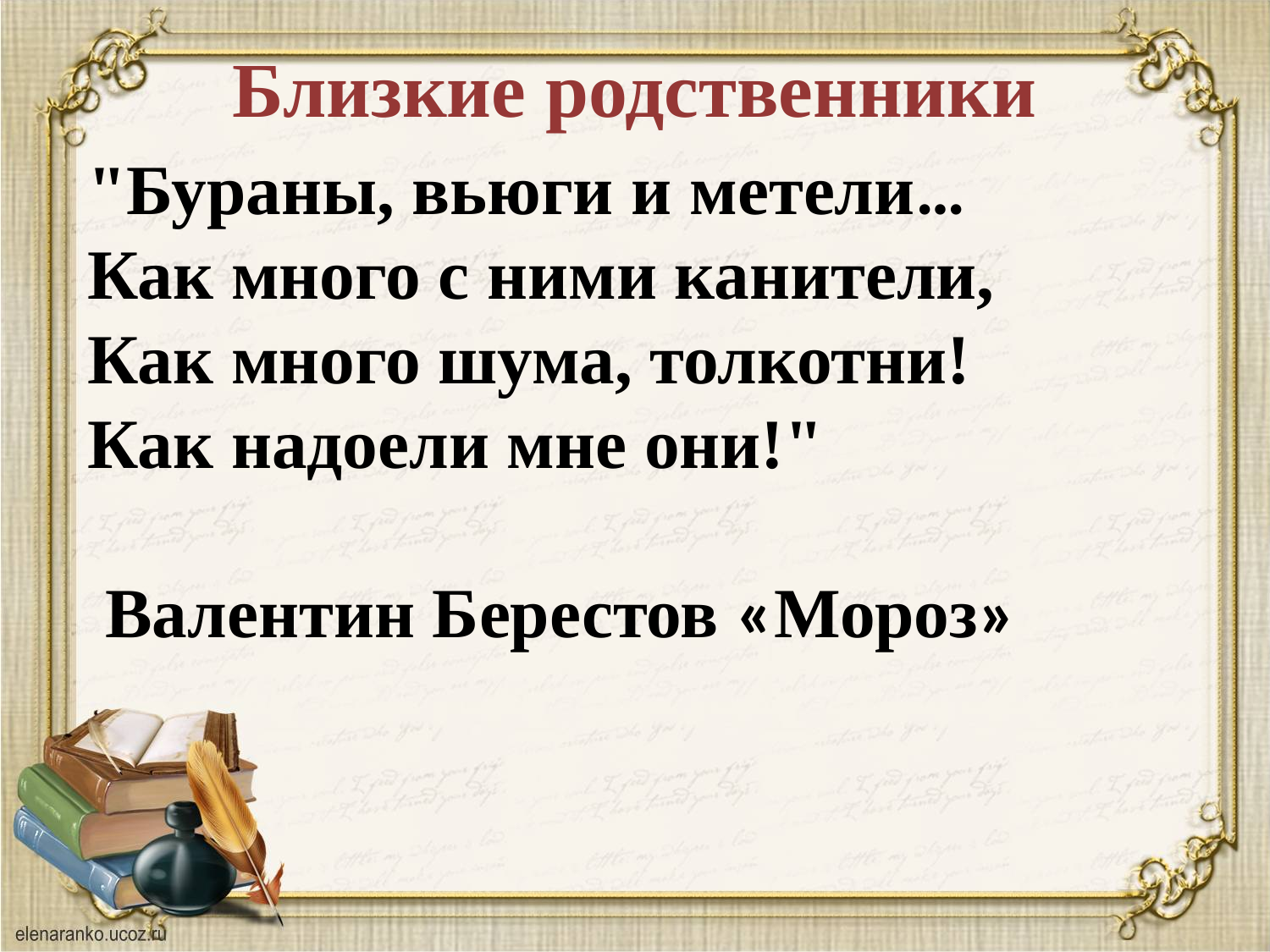

# Близкие родственники
"Бураны, вьюги и метели…
Как много с ними канители,
Как много шума, толкотни!
Как надоели мне они!"

 Валентин Берестов «Мороз»